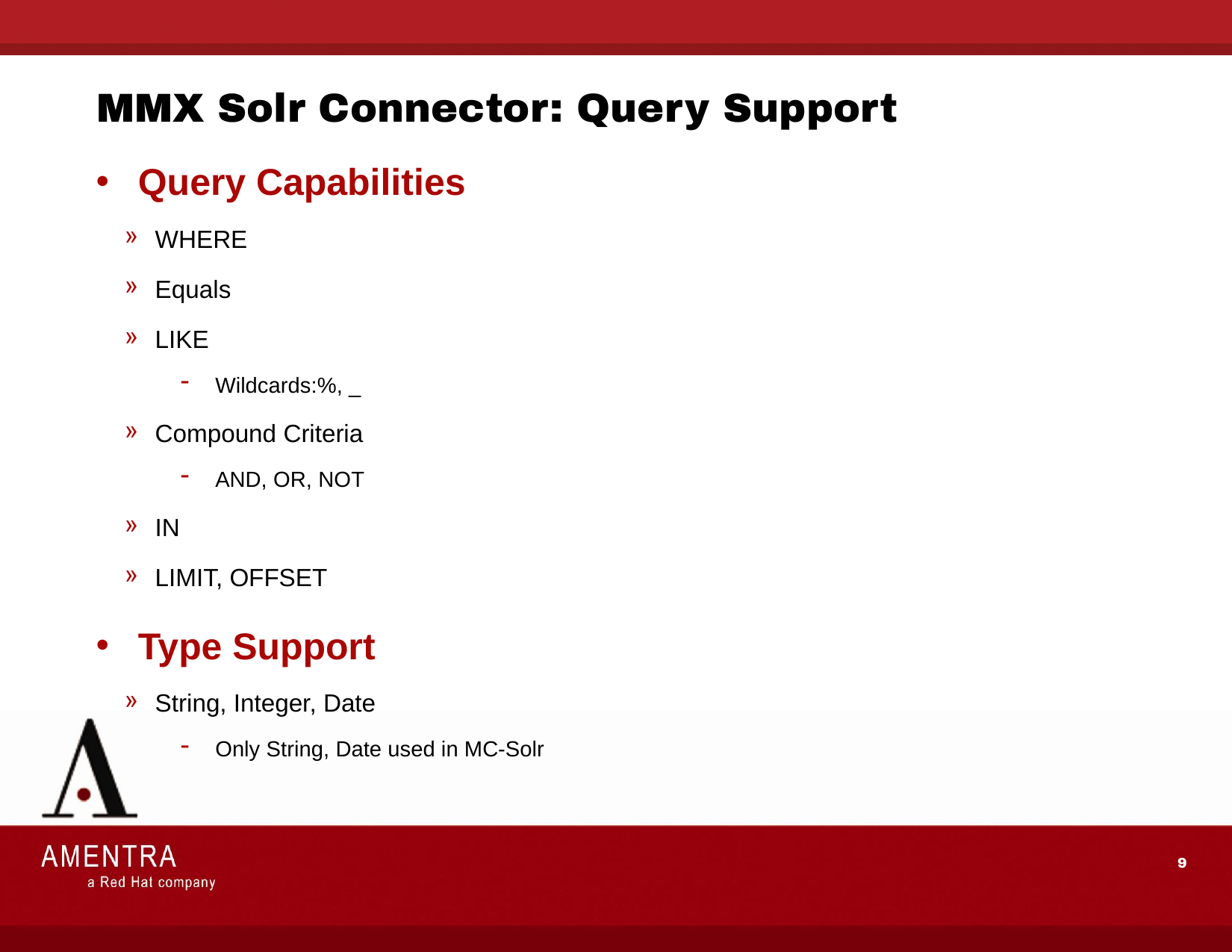

# MMX Solr Connector: Query Support
Query Capabilities
WHERE
Equals
LIKE
Wildcards:%, _
Compound Criteria
AND, OR, NOT
IN
LIMIT, OFFSET
Type Support
String, Integer, Date
Only String, Date used in MC-Solr

9